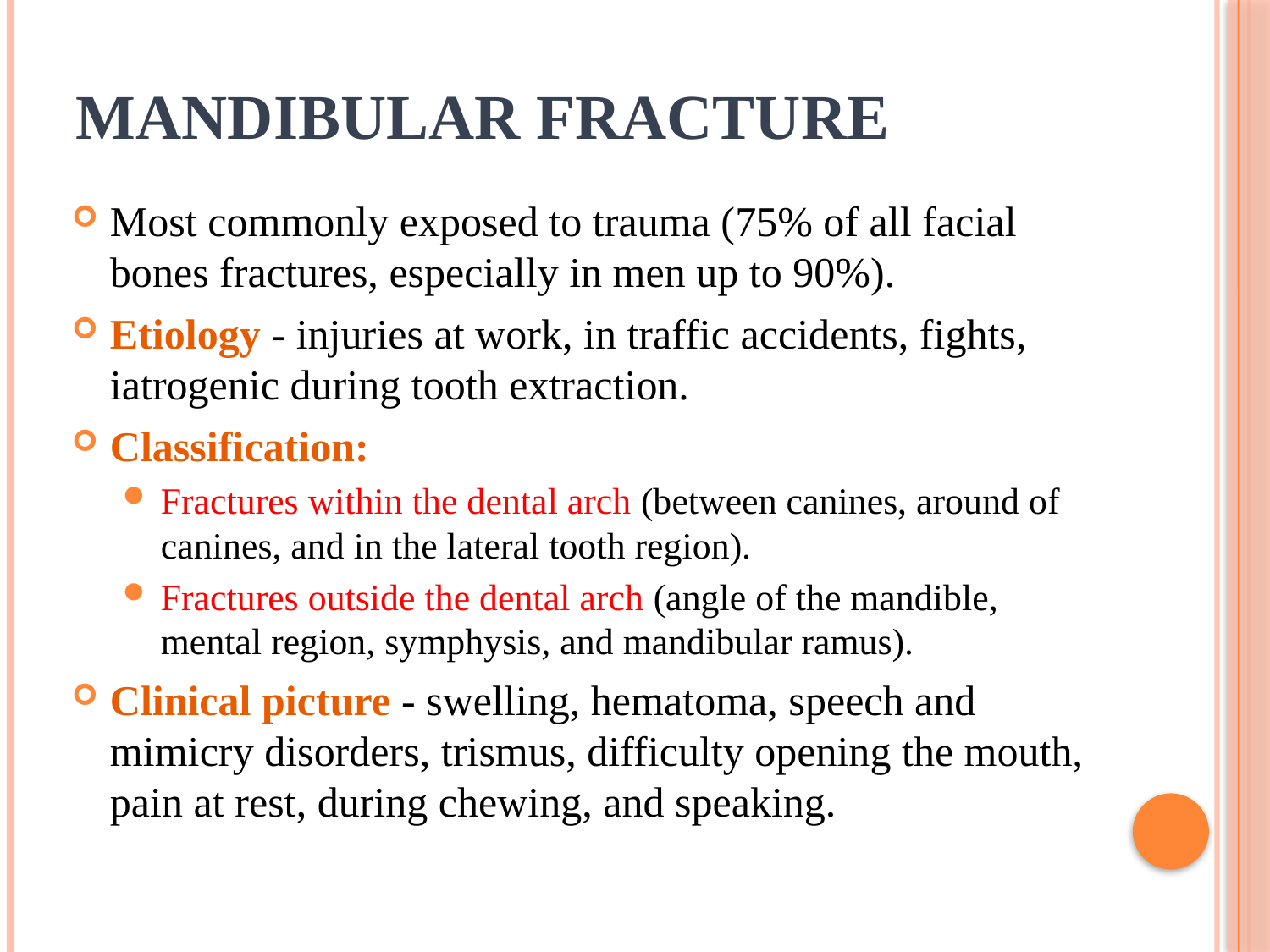

# Mandibular Fracture
Most commonly exposed to trauma (75% of all facial bones fractures, especially in men up to 90%).
Etiology - injuries at work, in traffic accidents, fights, iatrogenic during tooth extraction.
Classification:
Fractures within the dental arch (between canines, around of canines, and in the lateral tooth region).
Fractures outside the dental arch (angle of the mandible, mental region, symphysis, and mandibular ramus).
Clinical picture - swelling, hematoma, speech and mimicry disorders, trismus, difficulty opening the mouth, pain at rest, during chewing, and speaking.